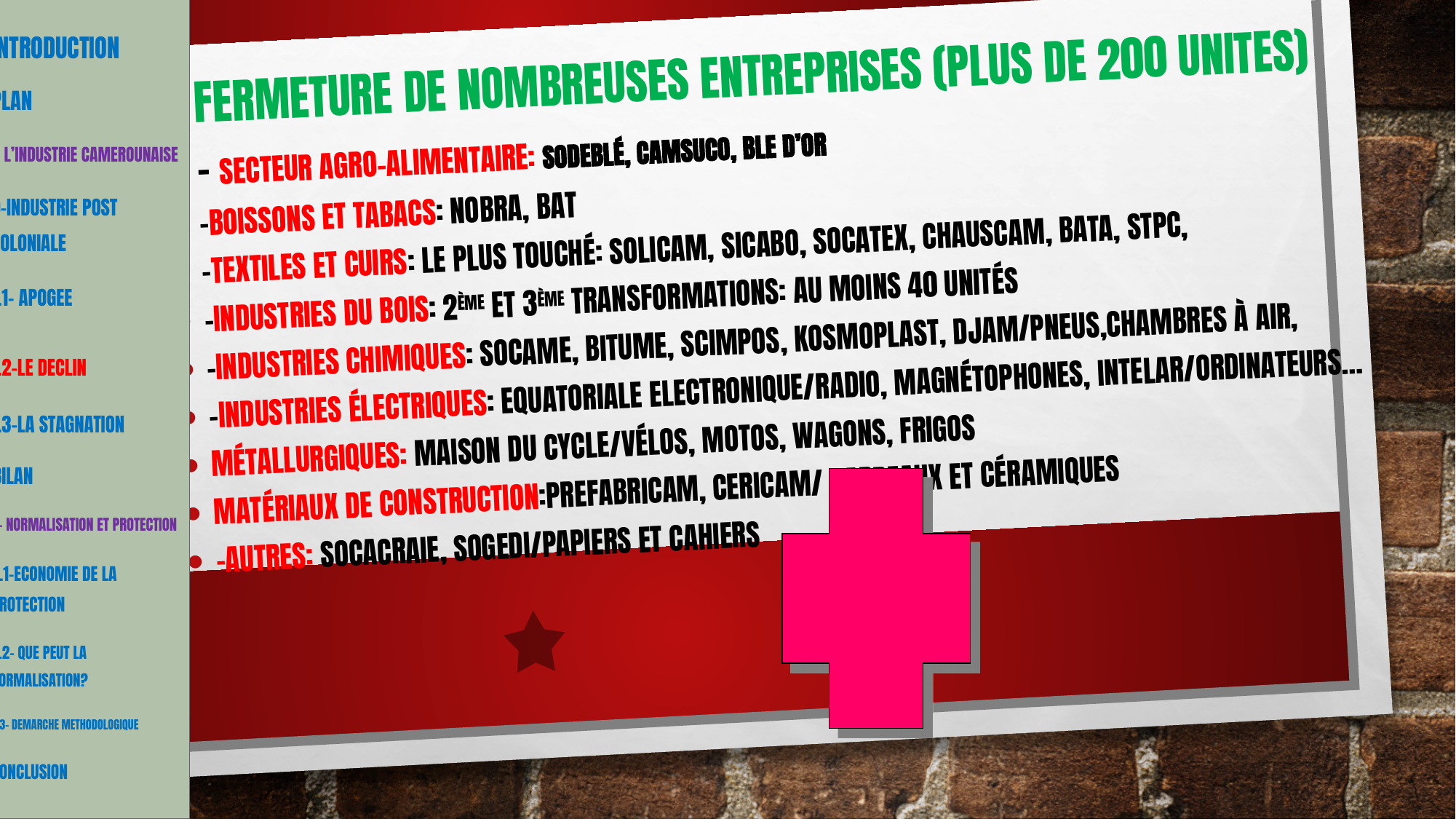

INTRODUCTION

PLAN

I- L’INDUSTRIE CAMEROUNAISE

0-Industrie post
colonialE

1.1- Apogee

1.2-Le declin

1.3-La Stagnation
BILAN

iI- NORMALISATION ET PROTECTION

2.1-economie de la protection

2.2- QUE PEUT LA
NORMALISATION?

2.3- DEMARCHE METHODOLOGIQUE

CONCLUSION
Fermeture de nombreuses entreprises (plus de 200 unites)
- Secteur agro-alimentaire: SODEBLÉ, CAMSUCO, BLE D’OR
-Boissons et Tabacs: NOBRA, BAT
-textiles et Cuirs: Le plus touché: SOLICAM, SICABO, SOCATEX, CHAUSCAM, BATA, STPC,
-Industries du Bois: 2ème et 3ème transformations: au moins 40 unités
-Industries chimiques: SOCAME, Bitume, SCIMPOS, KOSMOPLAST, DJAM/pneus,chambres à air,
-Industries électriques: Equatoriale Electronique/radio, magnétophones, Intelar/ordinateurs…
Métallurgiques: Maison du Cycle/vélos, motos, wagons, frigos
Matériaux de construction:PREFABRICAM, CERICAM/ Carreaux et céramiques
-Autres: SOCACRAIE, SOGEDI/papiers et cahiers